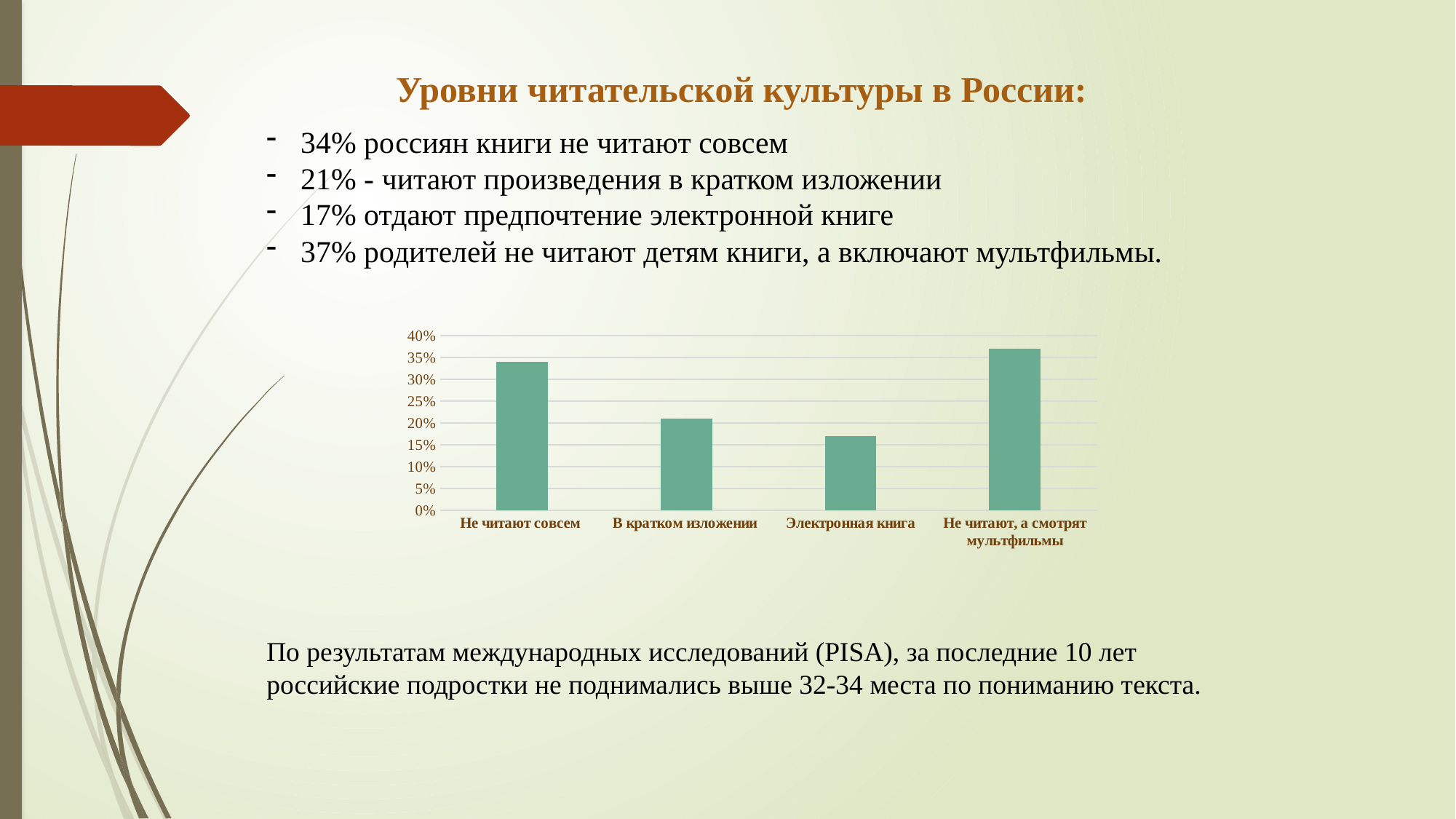

Уровни читательской культуры в России:
34% россиян книги не читают совсем
21% - читают произведения в кратком изложении
17% отдают предпочтение электронной книге
37% родителей не читают детям книги, а включают мультфильмы.

### Chart

| Category |  |
|---|---|
| Не читают совсем  | 0.34000000000000014 |
| В кратком изложении  | 0.21000000000000005 |
| Электронная книга | 0.17 |
| Не читают, а смотрят мультфильмы | 0.3700000000000001 |
По результатам международных исследований (PISA), за последние 10 лет российские подростки не поднимались выше 32-34 места по пониманию текста.